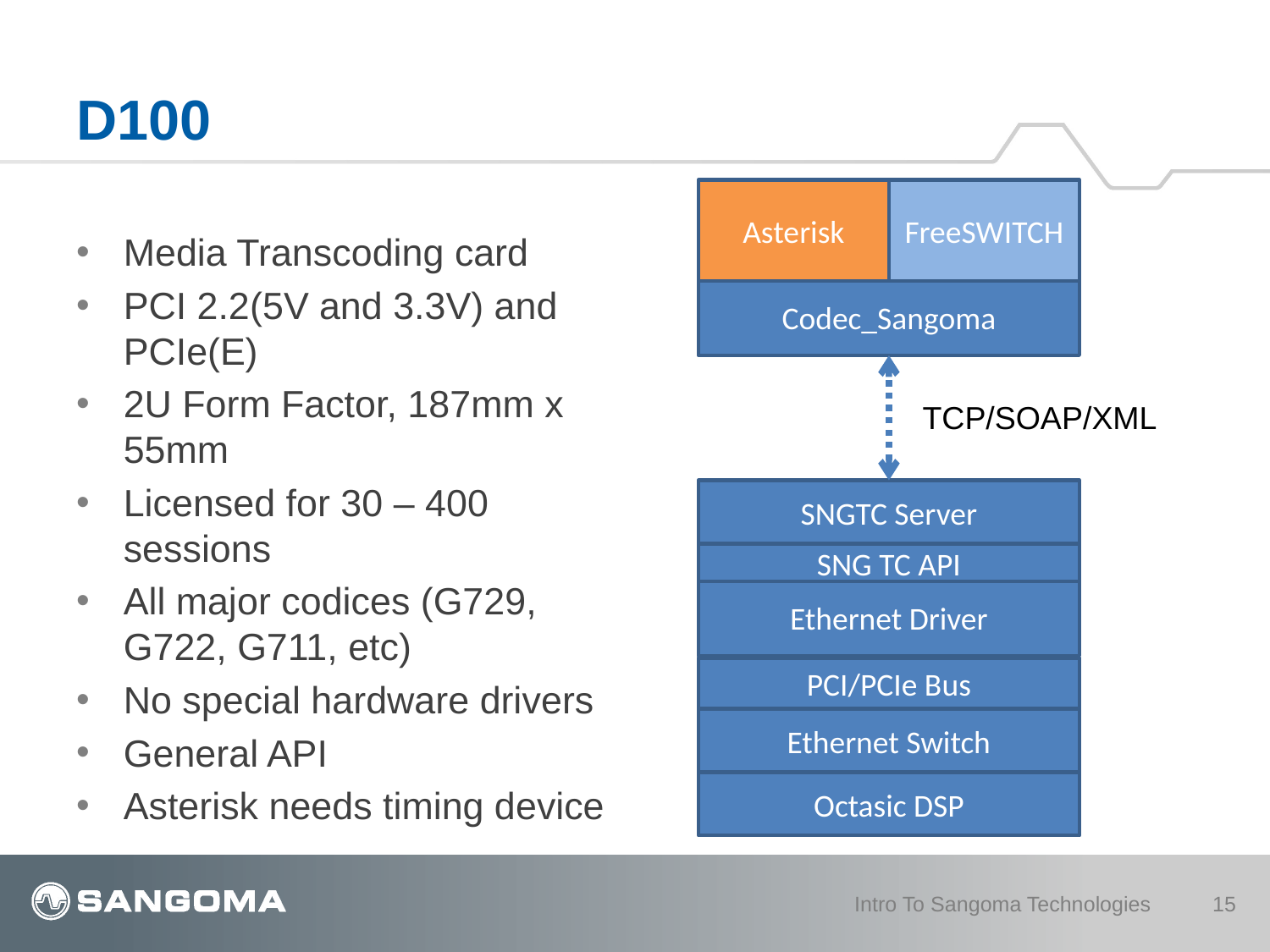

# D100
Asterisk
FreeSWITCH
Media Transcoding card
PCI 2.2(5V and 3.3V) and PCIe(E)
2U Form Factor, 187mm x 55mm
Licensed for 30 – 400 sessions
All major codices (G729, G722, G711, etc)
No special hardware drivers
General API
Asterisk needs timing device
Codec_Sangoma
TCP/SOAP/XML
SNGTC Server

SNG TC API
Ethernet Driver
PCI/PCIe Bus
Ethernet Switch
Octasic DSP
Intro To Sangoma Technologies
15